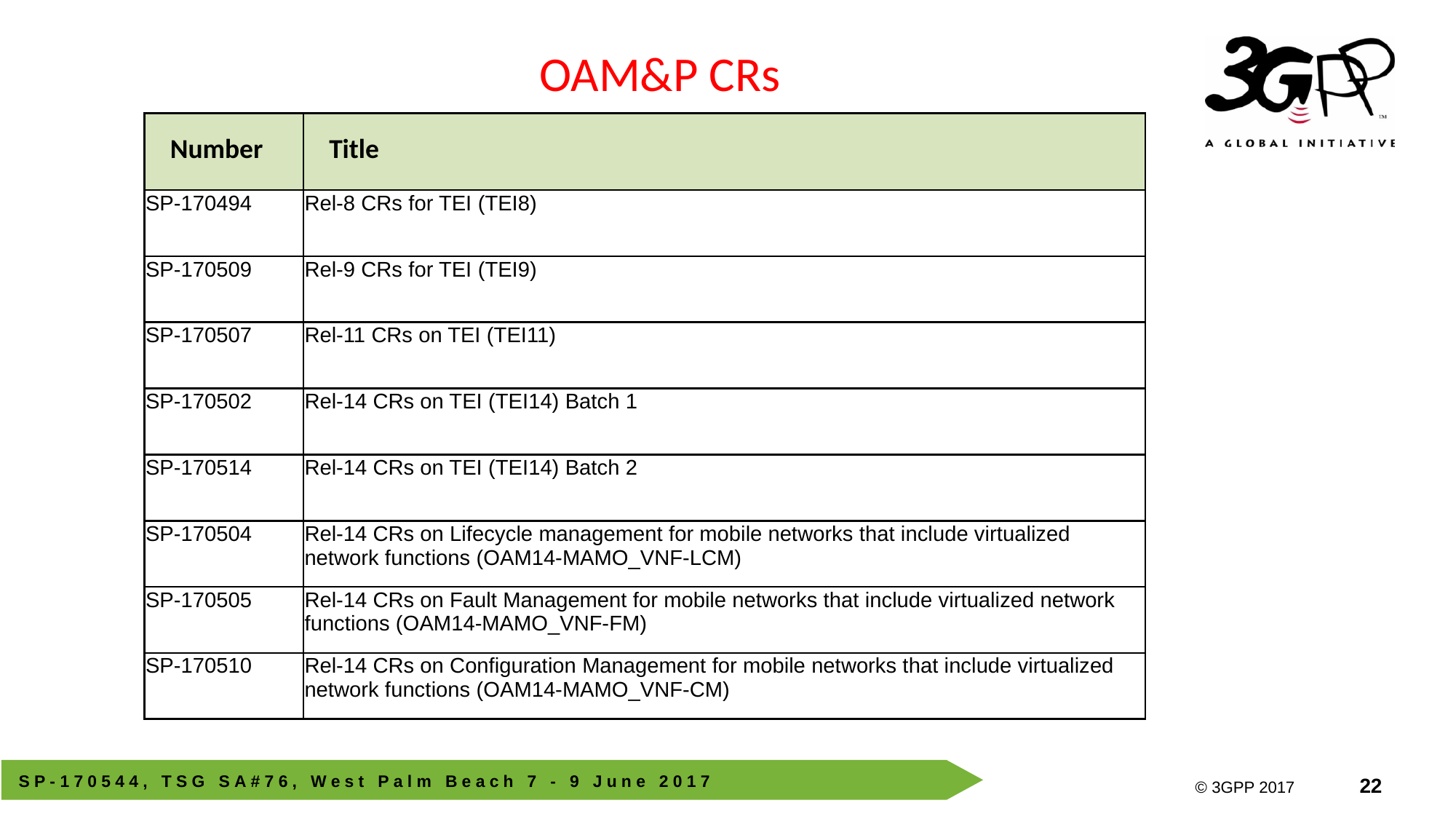

OAM&P CRs
| Number | Title |
| --- | --- |
| SP-170494 | Rel-8 CRs for TEI (TEI8) |
| SP-170509 | Rel-9 CRs for TEI (TEI9) |
| SP-170507 | Rel-11 CRs on TEI (TEI11) |
| SP-170502 | Rel-14 CRs on TEI (TEI14) Batch 1 |
| SP-170514 | Rel-14 CRs on TEI (TEI14) Batch 2 |
| SP-170504 | Rel-14 CRs on Lifecycle management for mobile networks that include virtualized network functions (OAM14-MAMO\_VNF-LCM) |
| SP-170505 | Rel-14 CRs on Fault Management for mobile networks that include virtualized network functions (OAM14-MAMO\_VNF-FM) |
| SP-170510 | Rel-14 CRs on Configuration Management for mobile networks that include virtualized network functions (OAM14-MAMO\_VNF-CM) |